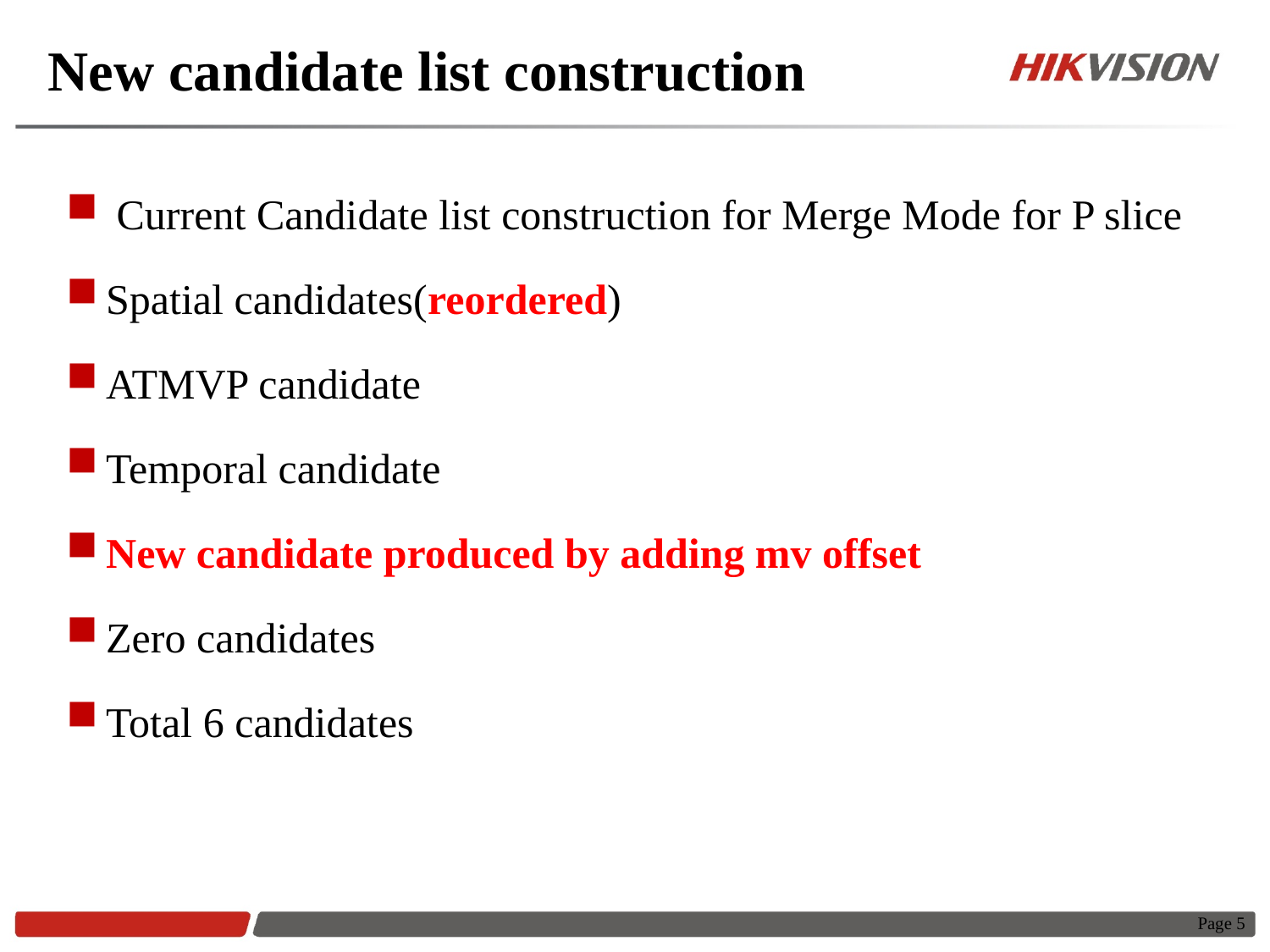

# New candidate list construction

 Current Candidate list construction for Merge Mode for P slice
Spatial candidates(reordered)
ATMVP candidate
Temporal candidate
New candidate produced by adding mv offset
Zero candidates
Total 6 candidates

Page 5